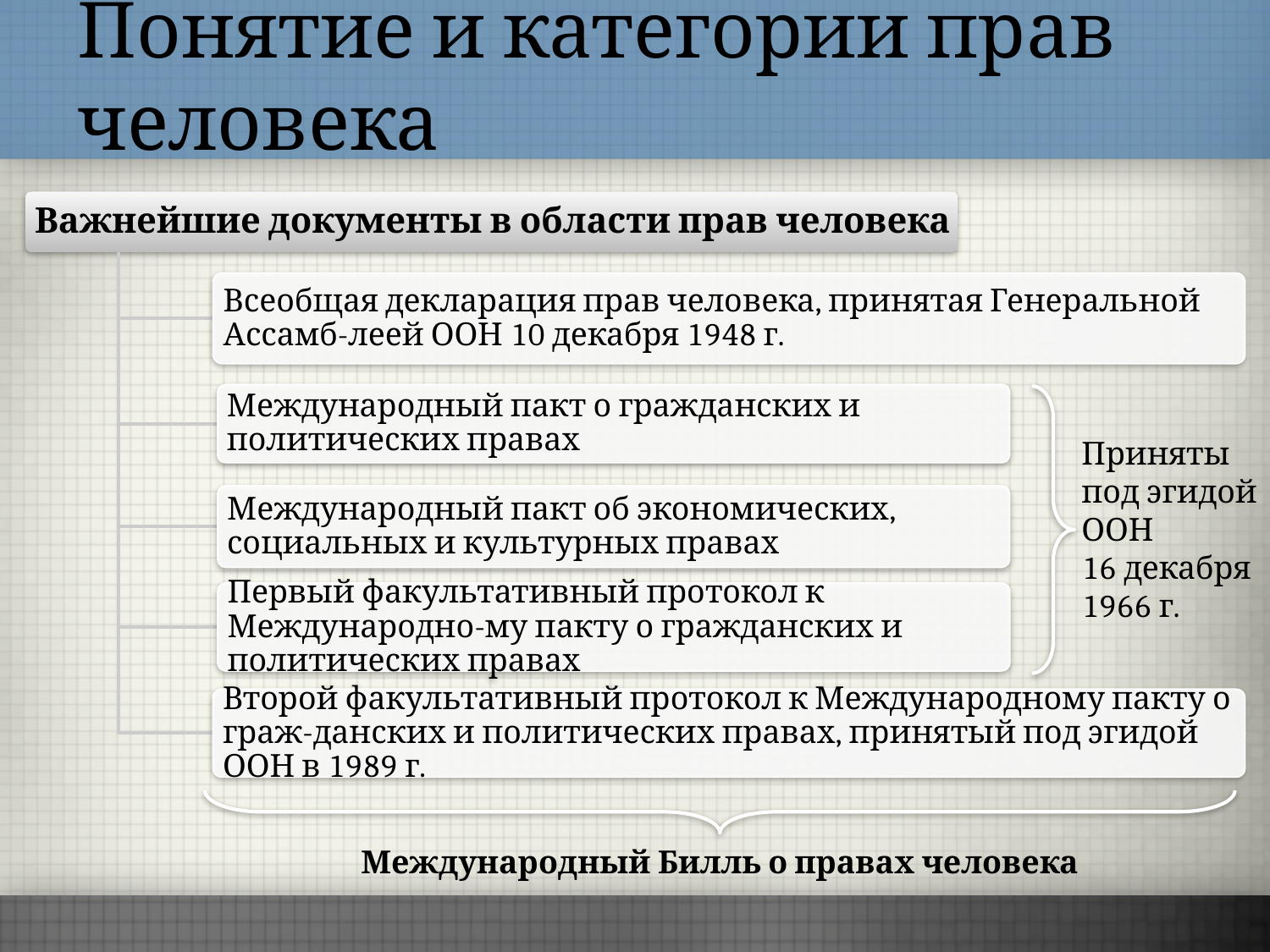

# Понятие и категории прав человека
Важнейшие документы в области прав человека
Всеобщая декларация прав человека, принятая Генеральной Ассамб-леей ООН 10 декабря 1948 г.
Международный пакт о гражданских и политических правах
Международный пакт об экономических, социальных и культурных правах
Первый факультативный протокол к Международно-му пакту о гражданских и политических правах
Второй факультативный протокол к Международному пакту о граж-данских и политических правах, принятый под эгидой ООН в 1989 г.

Приняты
под эгидой
ООН
16 декабря
1966 г.
Международный Билль о правах человека